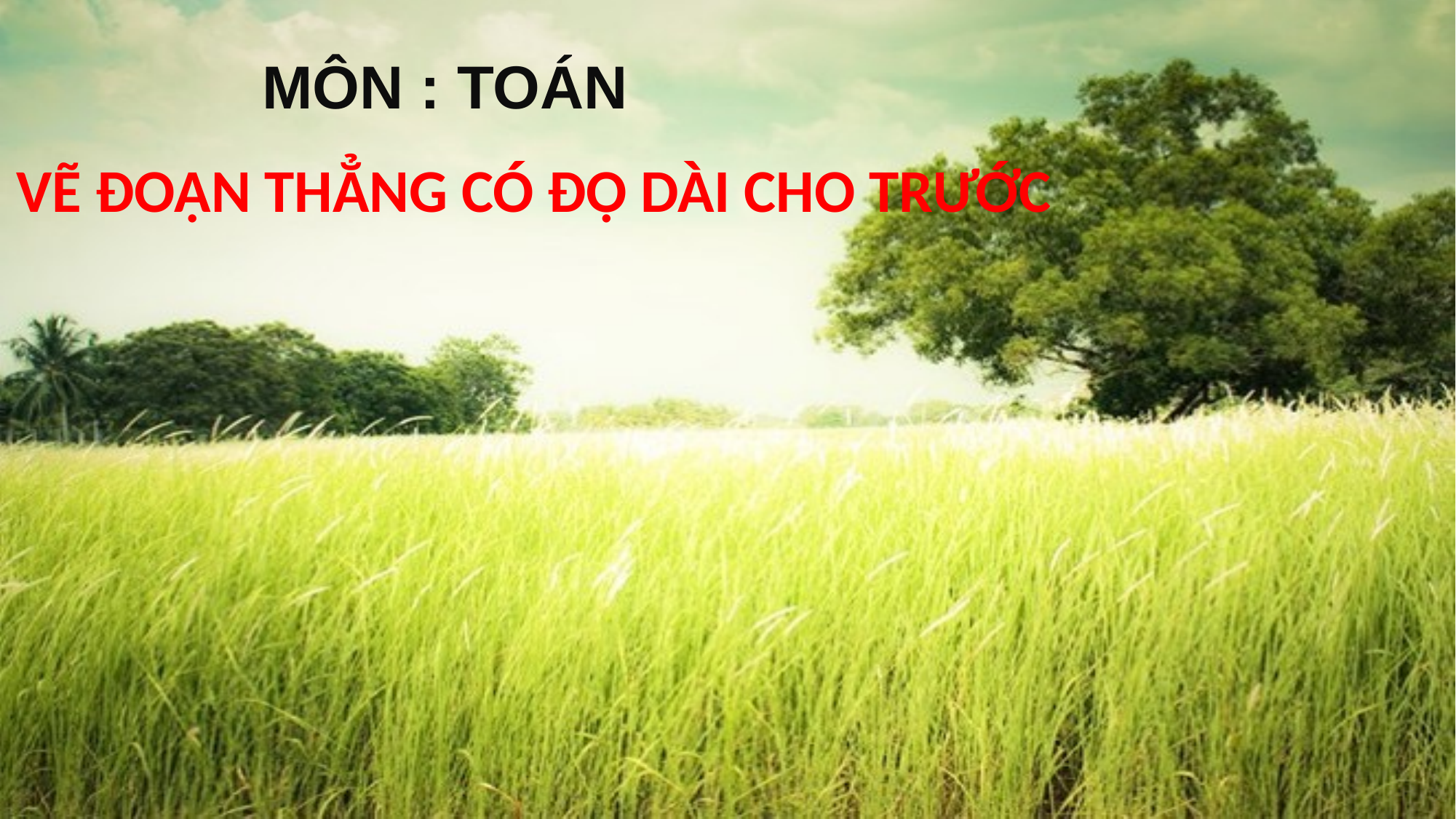

Môn : toán
VẼ ĐOẠN THẲNG CÓ ĐỘ DÀI CHO TRƯỚC